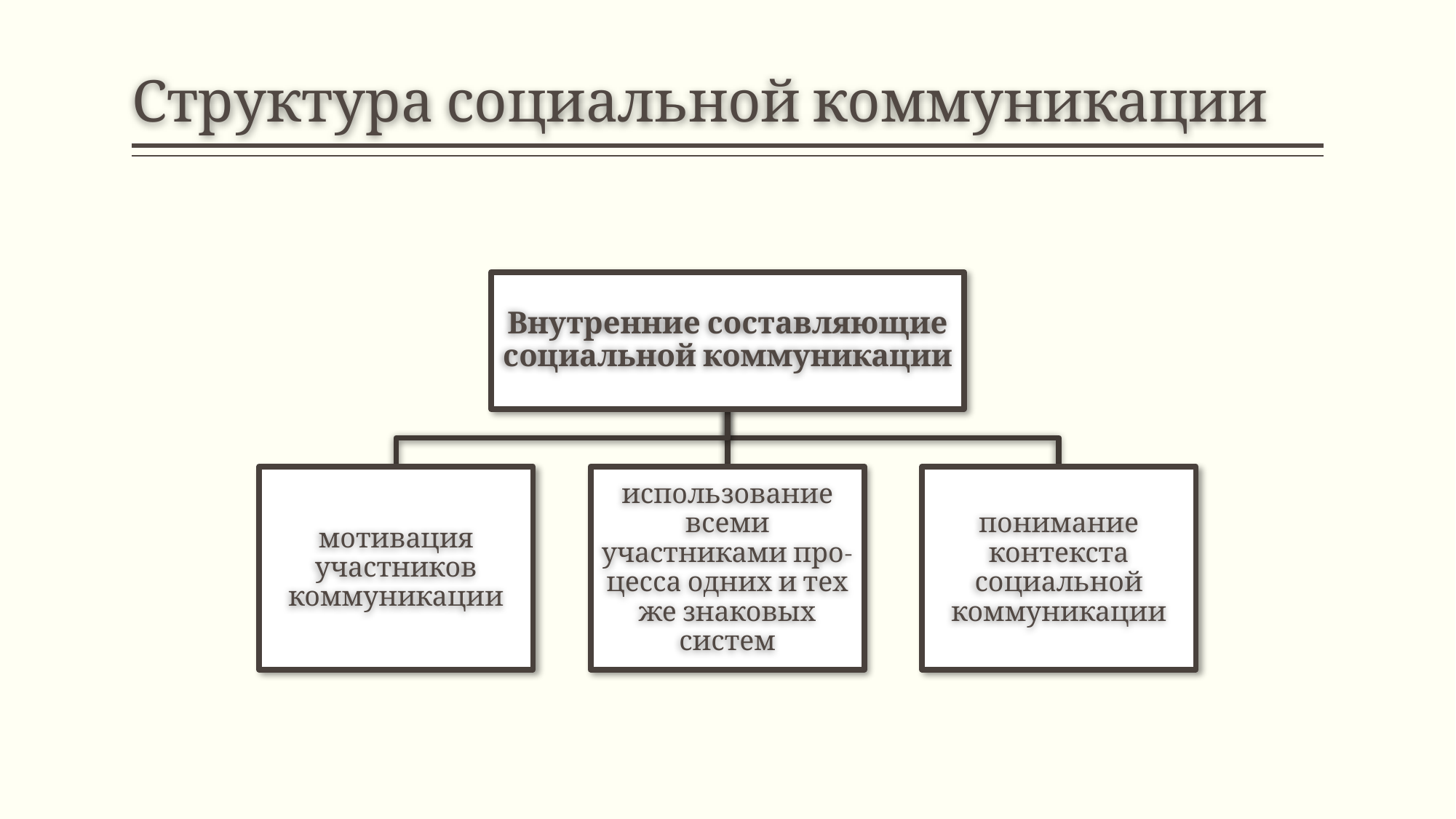

# Структура социальной коммуникации

Внутренние составляющие социальной коммуникации

мотивация участников коммуникации

использование всеми участниками про- цесса одних и тех же знаковых систем

понимание контекста социальной коммуникации